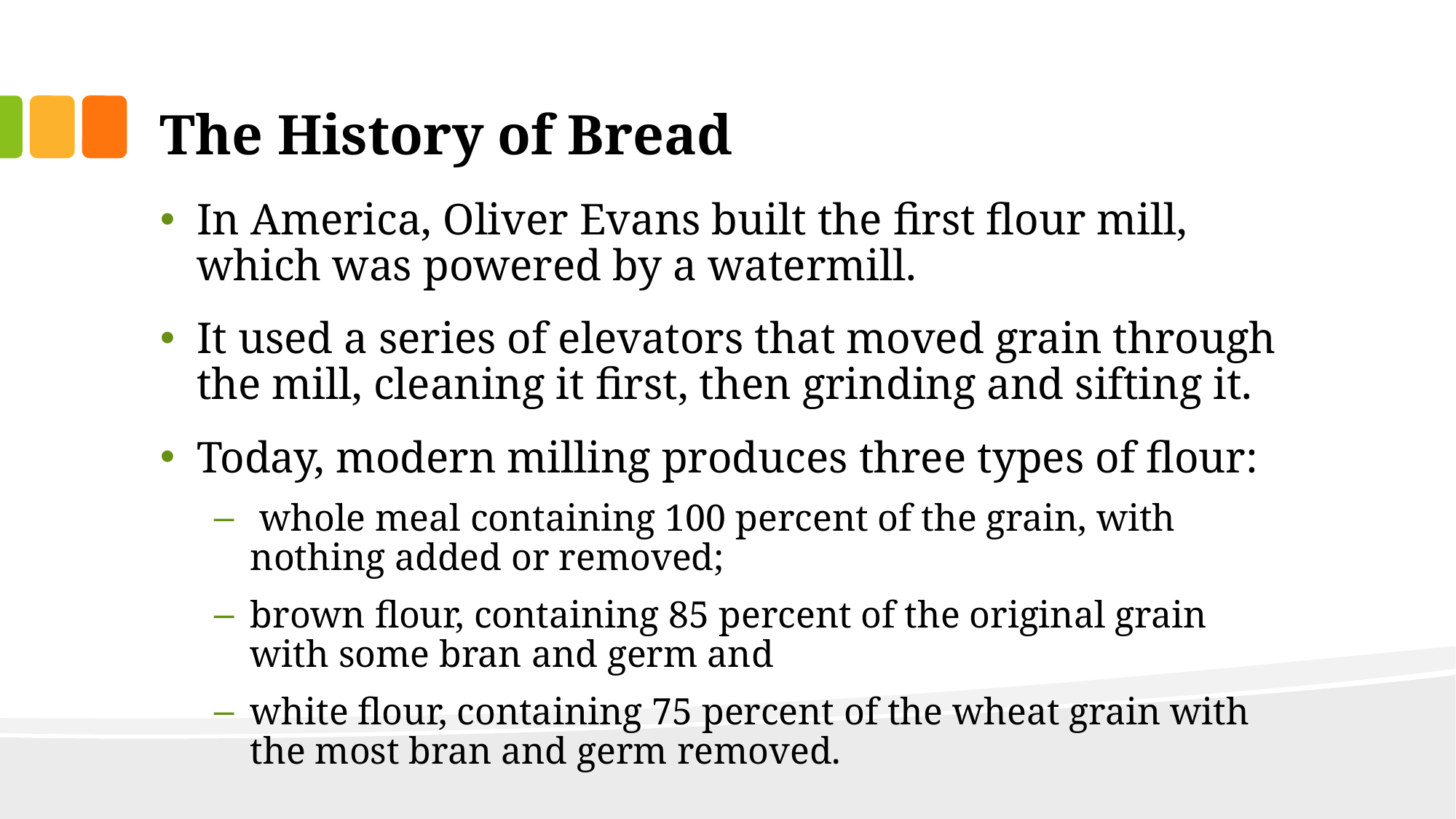

# The History of Bread
In America, Oliver Evans built the first flour mill, which was powered by a watermill.
It used a series of elevators that moved grain through the mill, cleaning it first, then grinding and sifting it.
Today, modern milling produces three types of flour:
 whole meal containing 100 percent of the grain, with nothing added or removed;
brown flour, containing 85 percent of the original grain with some bran and germ and
white flour, containing 75 percent of the wheat grain with the most bran and germ removed.